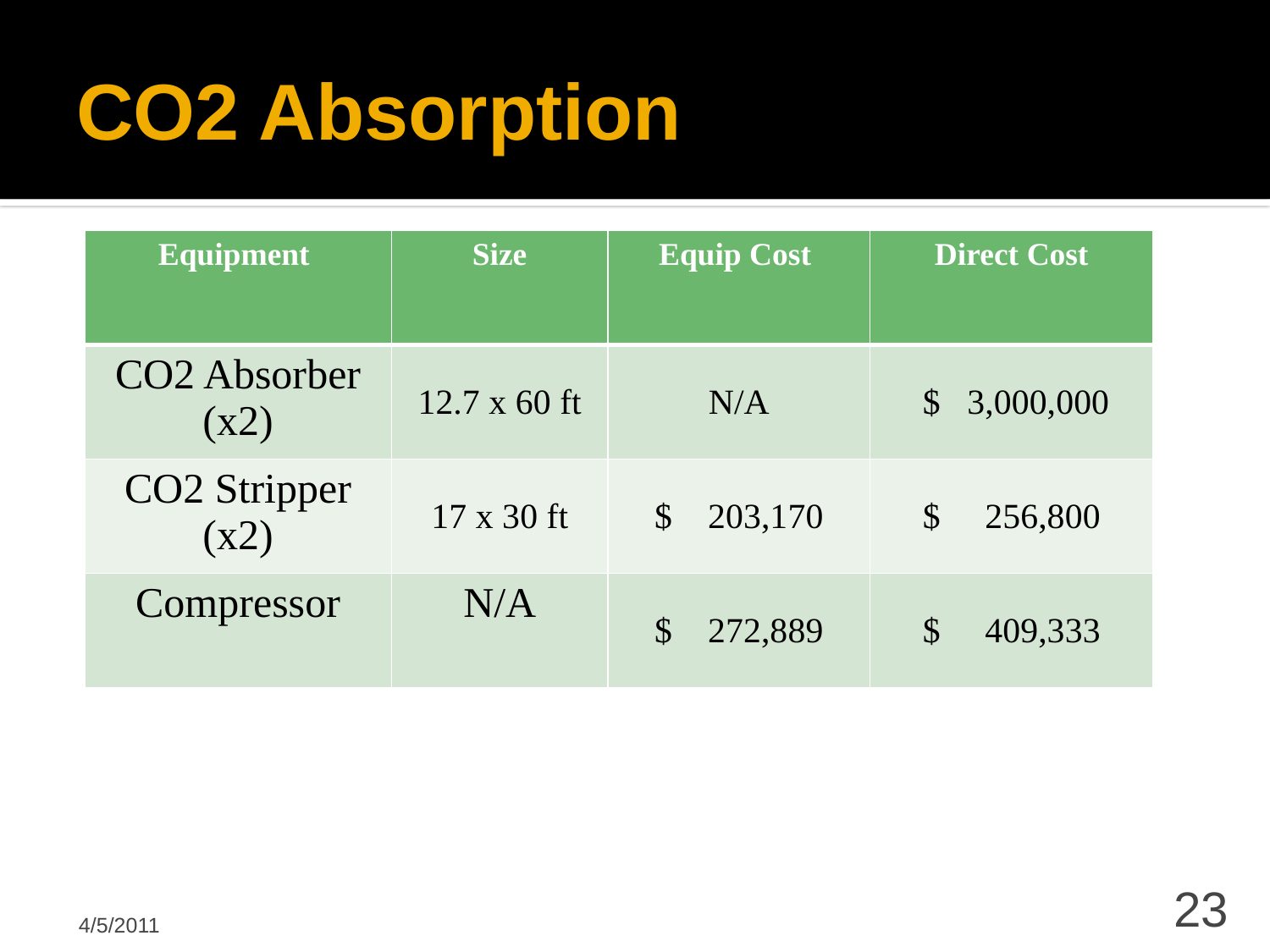

# CO2 Absorption
| Equipment | Size | Equip Cost | Direct Cost |
| --- | --- | --- | --- |
| CO2 Absorber (x2) | 12.7 x 60 ft | N/A | $ 3,000,000 |
| CO2 Stripper (x2) | 17 x 30 ft | $ 203,170 | $ 256,800 |
| Compressor | N/A | $ 272,889 | $ 409,333 |
4/5/2011
23